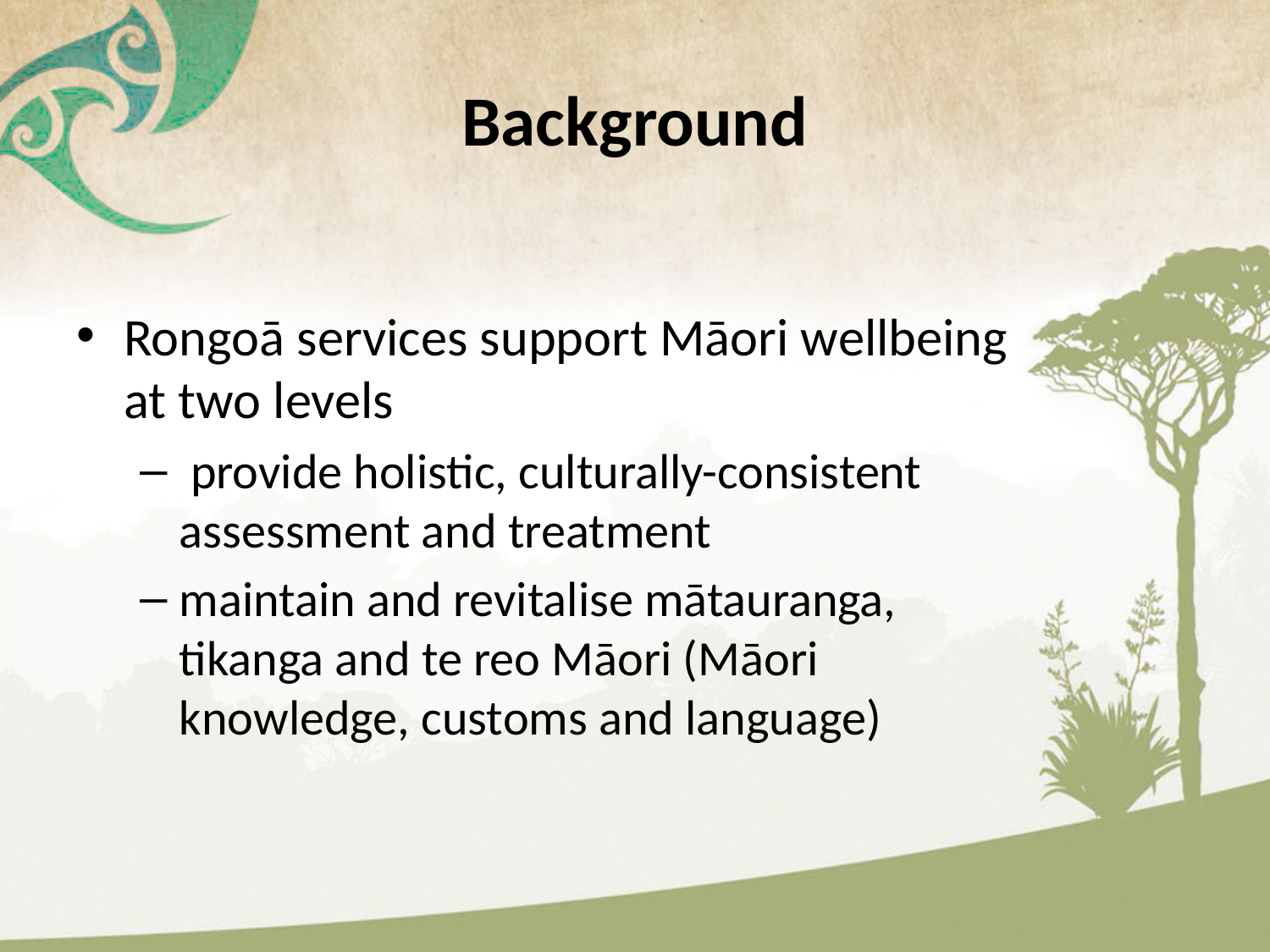

# Background

Rongoā services support Māori wellbeing at two levels
 provide holistic, culturally-consistent assessment and treatment
maintain and revitalise mātauranga, tikanga and te reo Māori (Māori knowledge, customs and language)